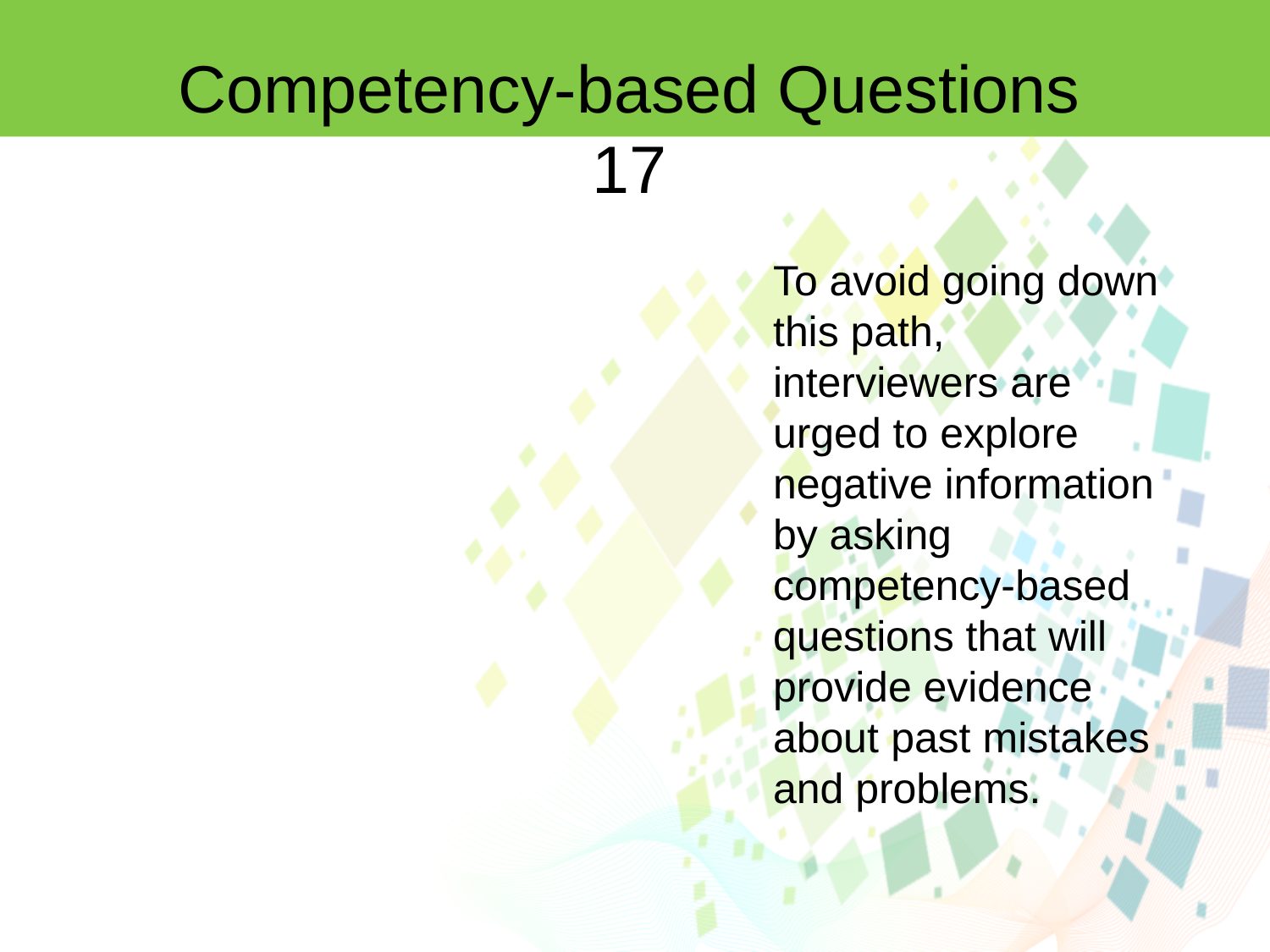

Competency-based Questions 17
To avoid going down this path, interviewers are urged to explore negative information by asking competency-based questions that will provide evidence about past mistakes and problems.